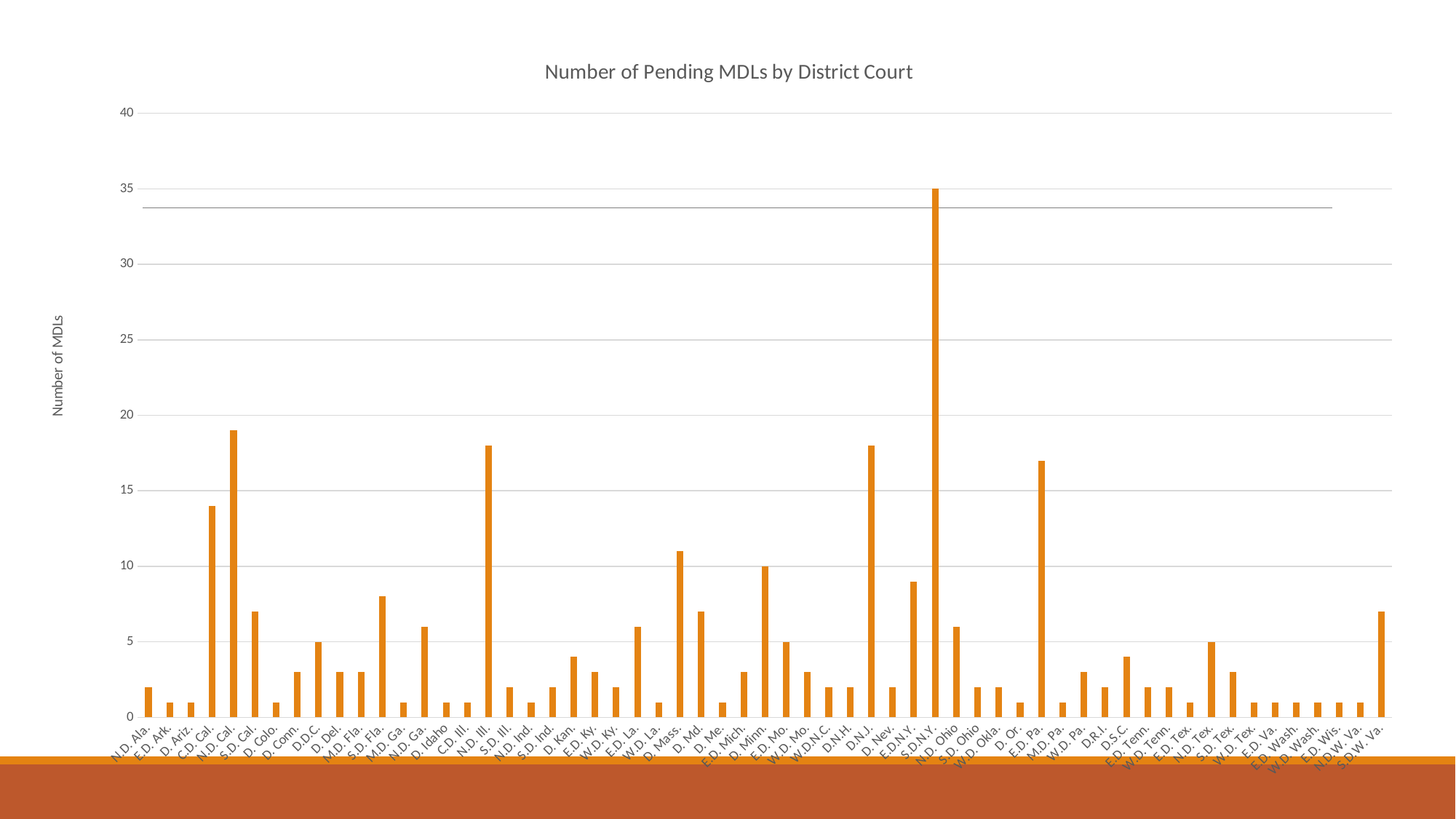

### Chart: Number of Pending MDLs by District Court

| Category |  |
|---|---|
| N.D. Ala. | 2.0 |
| E.D. Ark. | 1.0 |
| D. Ariz. | 1.0 |
| C.D. Cal. | 14.0 |
| N.D. Cal. | 19.0 |
| S.D. Cal. | 7.0 |
| D. Colo. | 1.0 |
| D. Conn. | 3.0 |
| D.D.C. | 5.0 |
| D. Del. | 3.0 |
| M.D. Fla. | 3.0 |
| S.D. Fla. | 8.0 |
| M.D. Ga. | 1.0 |
| N.D. Ga. | 6.0 |
| D. Idaho | 1.0 |
| C.D. Ill. | 1.0 |
| N.D. Ill. | 18.0 |
| S.D. Ill. | 2.0 |
| N.D. Ind. | 1.0 |
| S.D. Ind. | 2.0 |
| D. Kan. | 4.0 |
| E.D. Ky. | 3.0 |
| W.D. Ky. | 2.0 |
| E.D. La. | 6.0 |
| W.D. La. | 1.0 |
| D. Mass. | 11.0 |
| D. Md. | 7.0 |
| D. Me. | 1.0 |
| E.D. Mich. | 3.0 |
| D. Minn. | 10.0 |
| E.D. Mo. | 5.0 |
| W.D. Mo. | 3.0 |
| W.D.N.C. | 2.0 |
| D.N.H. | 2.0 |
| D.N.J. | 18.0 |
| D. Nev. | 2.0 |
| E.D.N.Y. | 9.0 |
| S.D.N.Y. | 35.0 |
| N.D. Ohio | 6.0 |
| S.D. Ohio | 2.0 |
| W.D. Okla. | 2.0 |
| D. Or. | 1.0 |
| E.D. Pa. | 17.0 |
| M.D. Pa. | 1.0 |
| W.D. Pa. | 3.0 |
| D.R.I. | 2.0 |
| D.S.C. | 4.0 |
| E.D. Tenn. | 2.0 |
| W.D. Tenn. | 2.0 |
| E.D. Tex. | 1.0 |
| N.D. Tex. | 5.0 |
| S.D. Tex. | 3.0 |
| W.D. Tex. | 1.0 |
| E.D. Va. | 1.0 |
| E.D. Wash. | 1.0 |
| W.D. Wash. | 1.0 |
| E.D. Wis. | 1.0 |
| N.D.W. Va. | 1.0 |
| S.D.W. Va. | 7.0 |